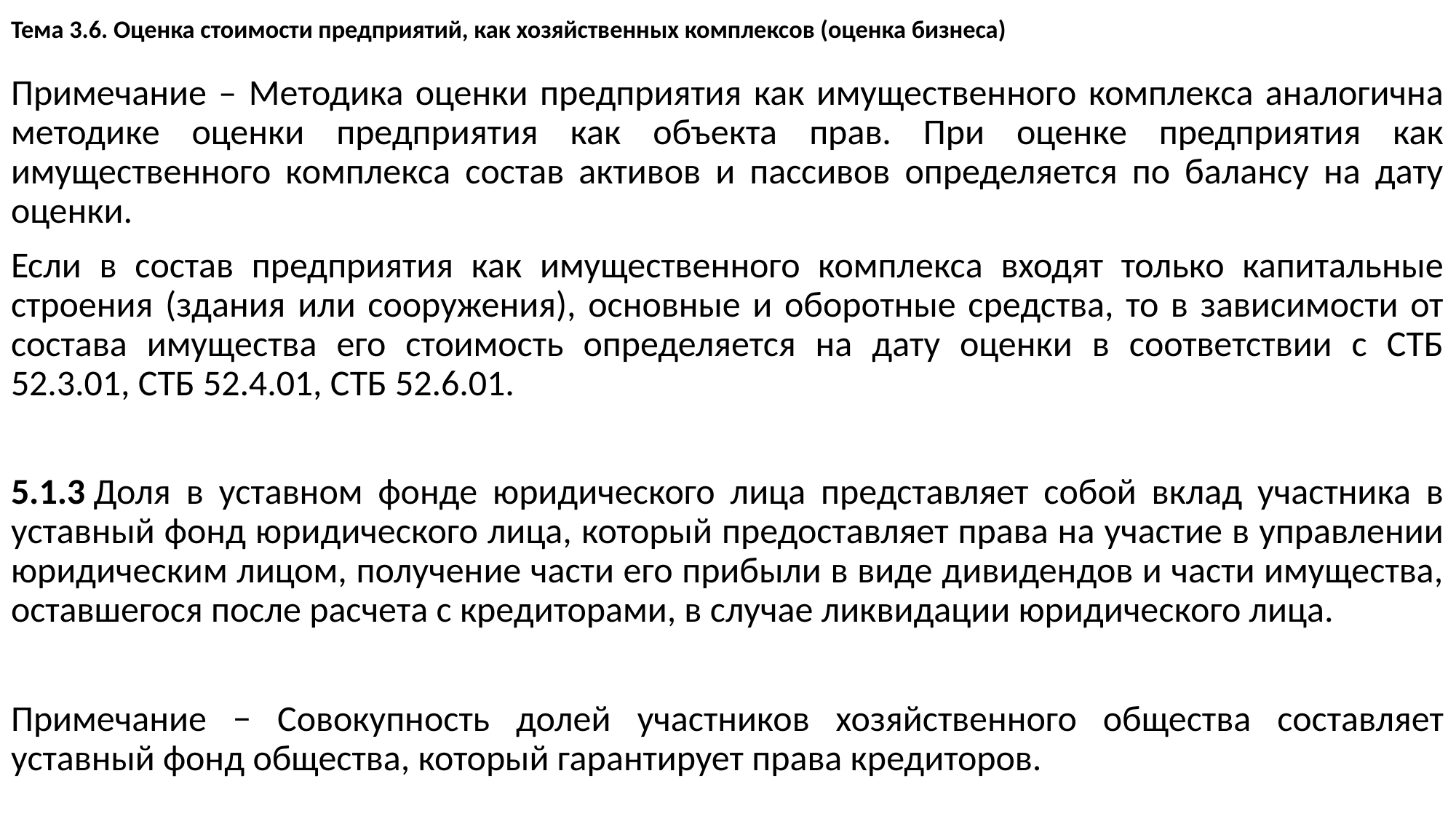

# Тема 3.6. Оценка стоимости предприятий, как хозяйственных комплексов (оценка бизнеса)
Примечание – Методика оценки предприятия как имущественного комплекса аналогична методике оценки предприятия как объекта прав. При оценке предприятия как имущественного комплекса состав активов и пассивов определяется по балансу на дату оценки.
Если в состав предприятия как имущественного комплекса входят только капитальные строения (здания или сооружения), основные и оборотные средства, то в зависимости от состава имущества его стоимость определяется на дату оценки в соответствии с СТБ 52.3.01, СТБ 52.4.01, СТБ 52.6.01.

5.1.3 Доля в уставном фонде юридического лица представляет собой вклад участника в уставный фонд юридического лица, который предоставляет права на участие в управлении юридическим лицом, получение части его прибыли в виде дивидендов и части имущества, оставшегося после расчета с кредиторами, в случае ликвидации юридического лица.

Примечание − Совокупность долей участников хозяйственного общества составляет уставный фонд общества, который гарантирует права кредиторов.